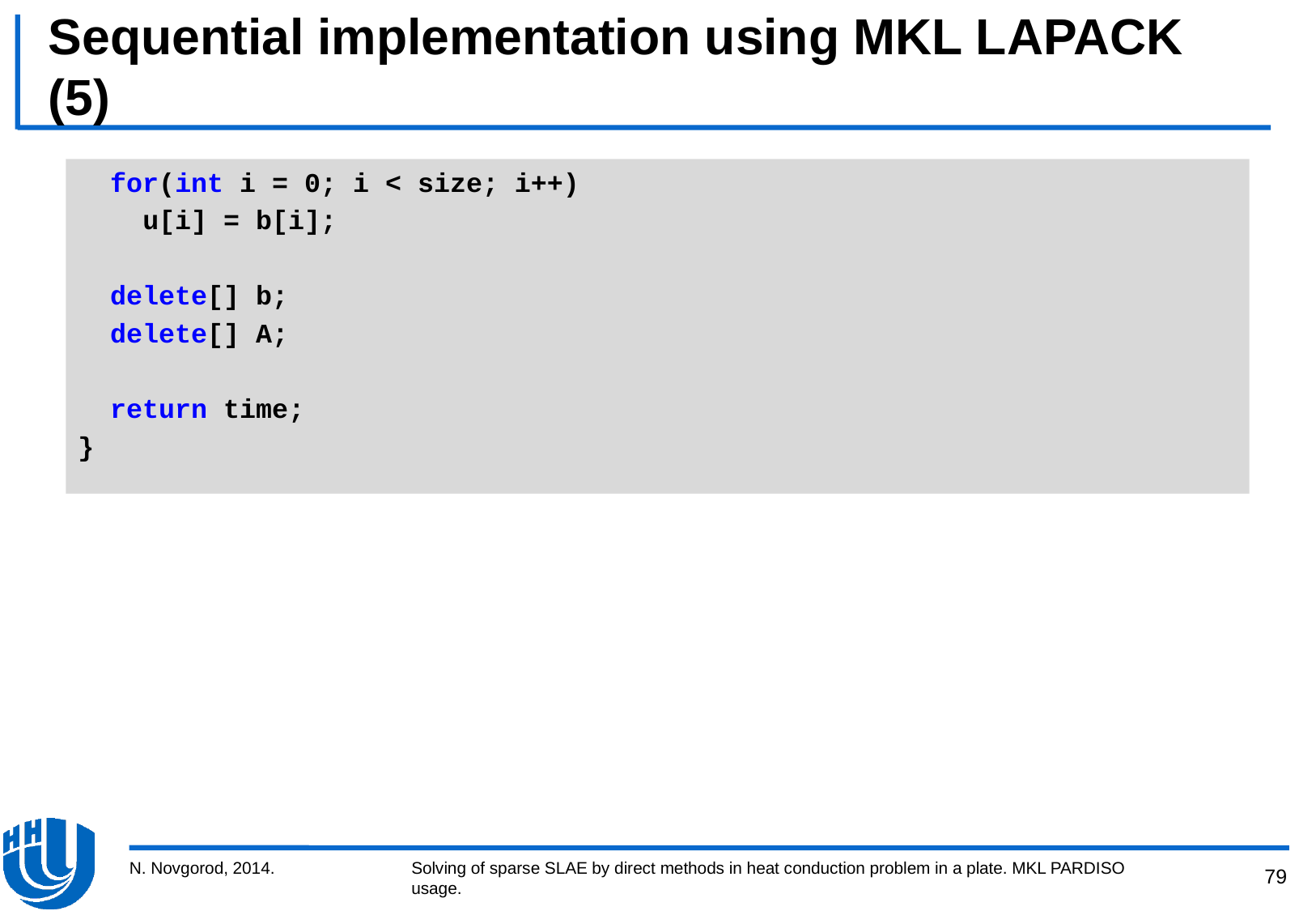

# Sequential implementation using MKL LAPACK (5)
  for(int i = 0; i < size; i++)
    u[i] = b[i];

  delete[] b;
  delete[] A;

  return time;
}
N. Novgorod, 2014.
Solving of sparse SLAE by direct methods in heat conduction problem in a plate. MKL PARDISO usage.